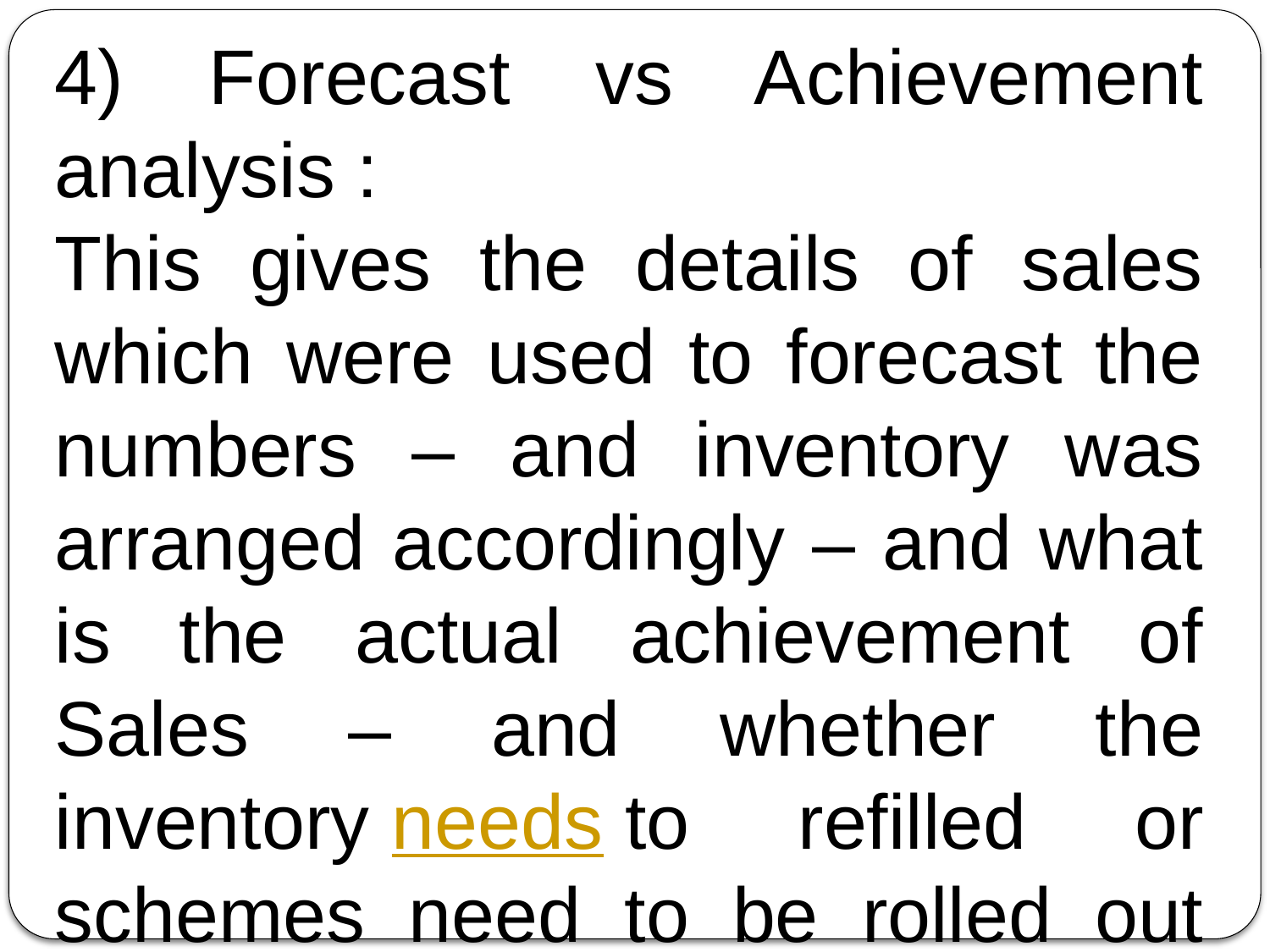

4) Forecast vs Achievement analysis :
This gives the details of sales which were used to forecast the numbers – and inventory was arranged accordingly – and what is the actual achievement of Sales – and whether the inventory needs to refilled or schemes need to be rolled out for the liquidation of stocks.